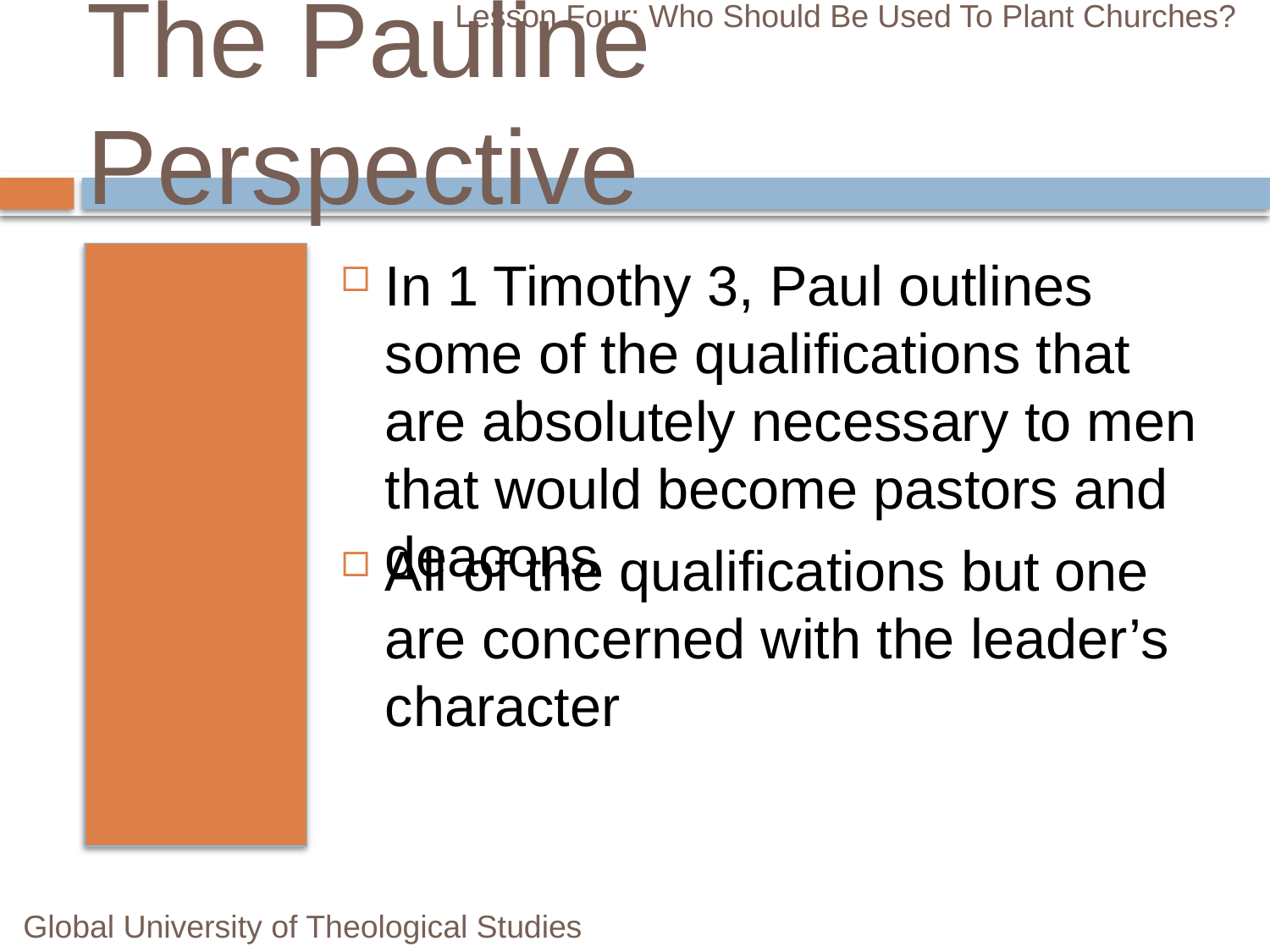

Lesson Four: Who Should Be Used To Plant Churches?
# The Pauline Perspective

In 1 Timothy 3, Paul outlines some of the qualifications that are absolutely necessary to men that would become pastors and deacons
All of the qualifications but one are concerned with the leader’s character
Global University of Theological Studies